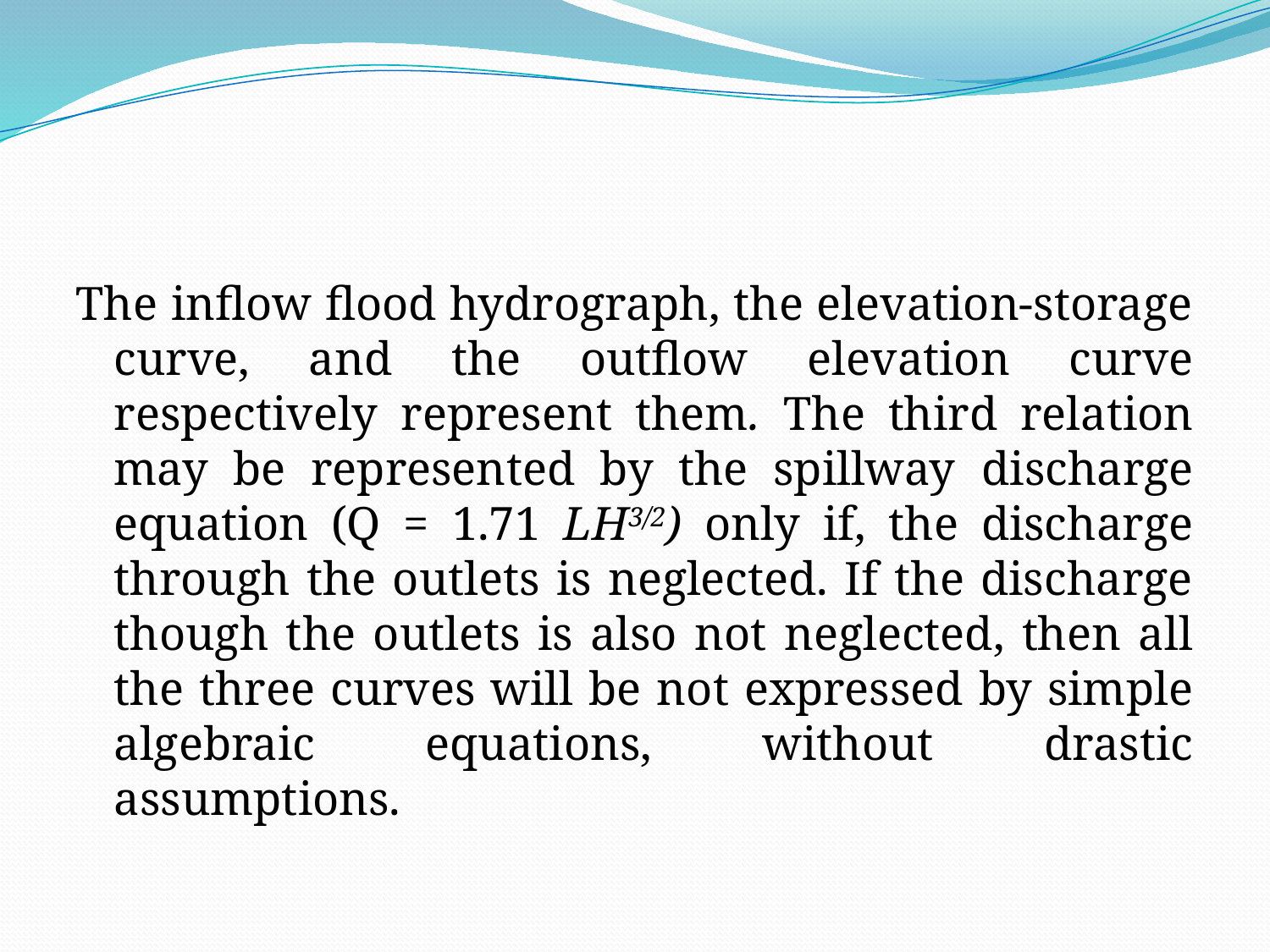

The inflow flood hydrograph, the elevation-storage curve, and the outflow­ elevation curve respectively represent them. The third relation may be represented by the spillway­ discharge equation (Q = 1.71 LH3/2) only if, the discharge through the outlets is neglected. If the discharge though the outlets is also not neglected, then all the three curves will be not expressed by simple algebraic equations, without drastic assumptions.